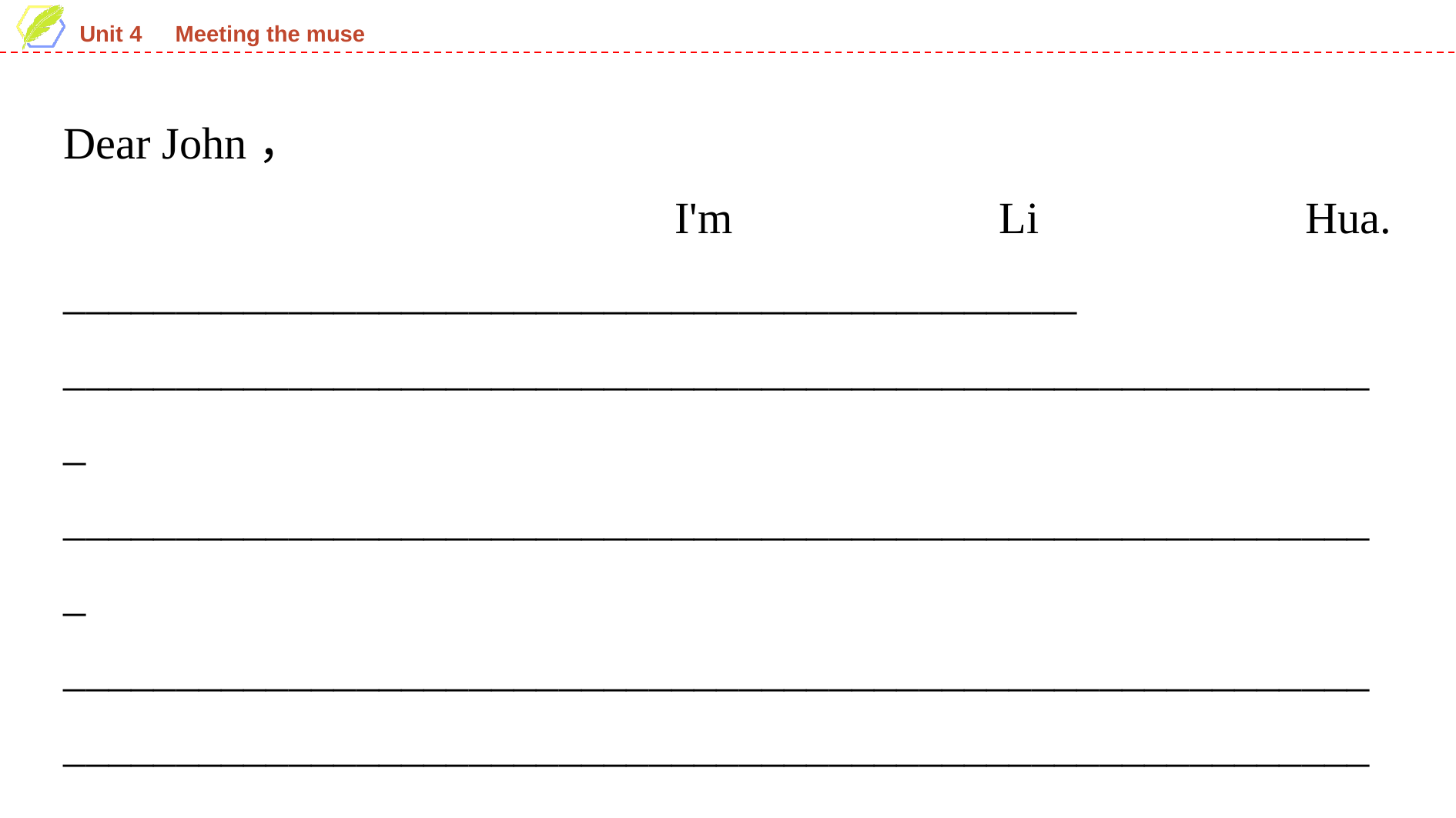

Dear John，
　　I'm Li Hua. _____________________________________________
___________________________________________________________
___________________________________________________________
______________________________________________________________________________________________________________________
　　Looking forward to your reply at your earliest convenience.
Yours sincerely，
Li Hua